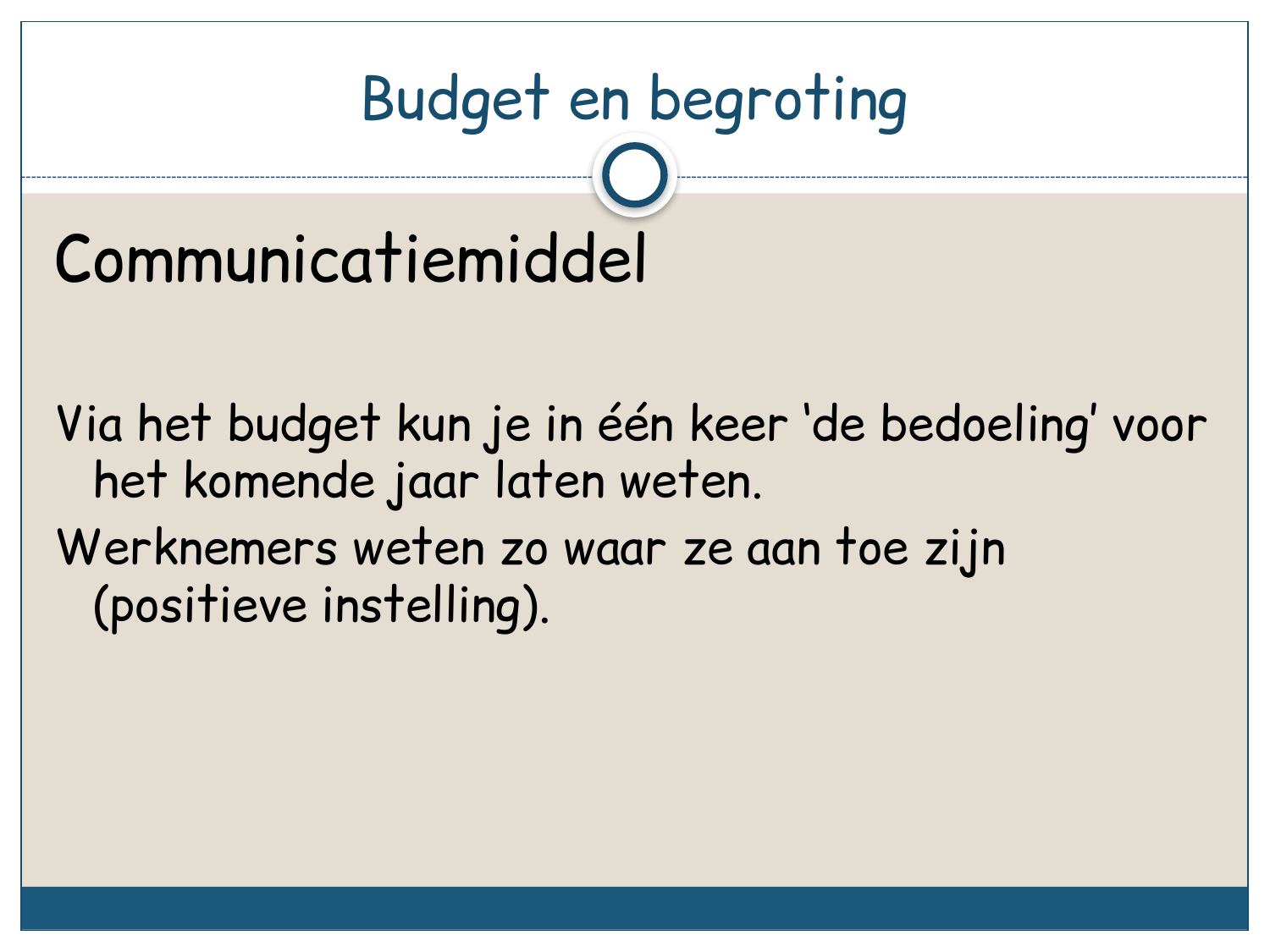

# Budget en begroting
Communicatiemiddel

Via het budget kun je in één keer ‘de bedoeling’ voor het komende jaar laten weten.
Werknemers weten zo waar ze aan toe zijn (positieve instelling).